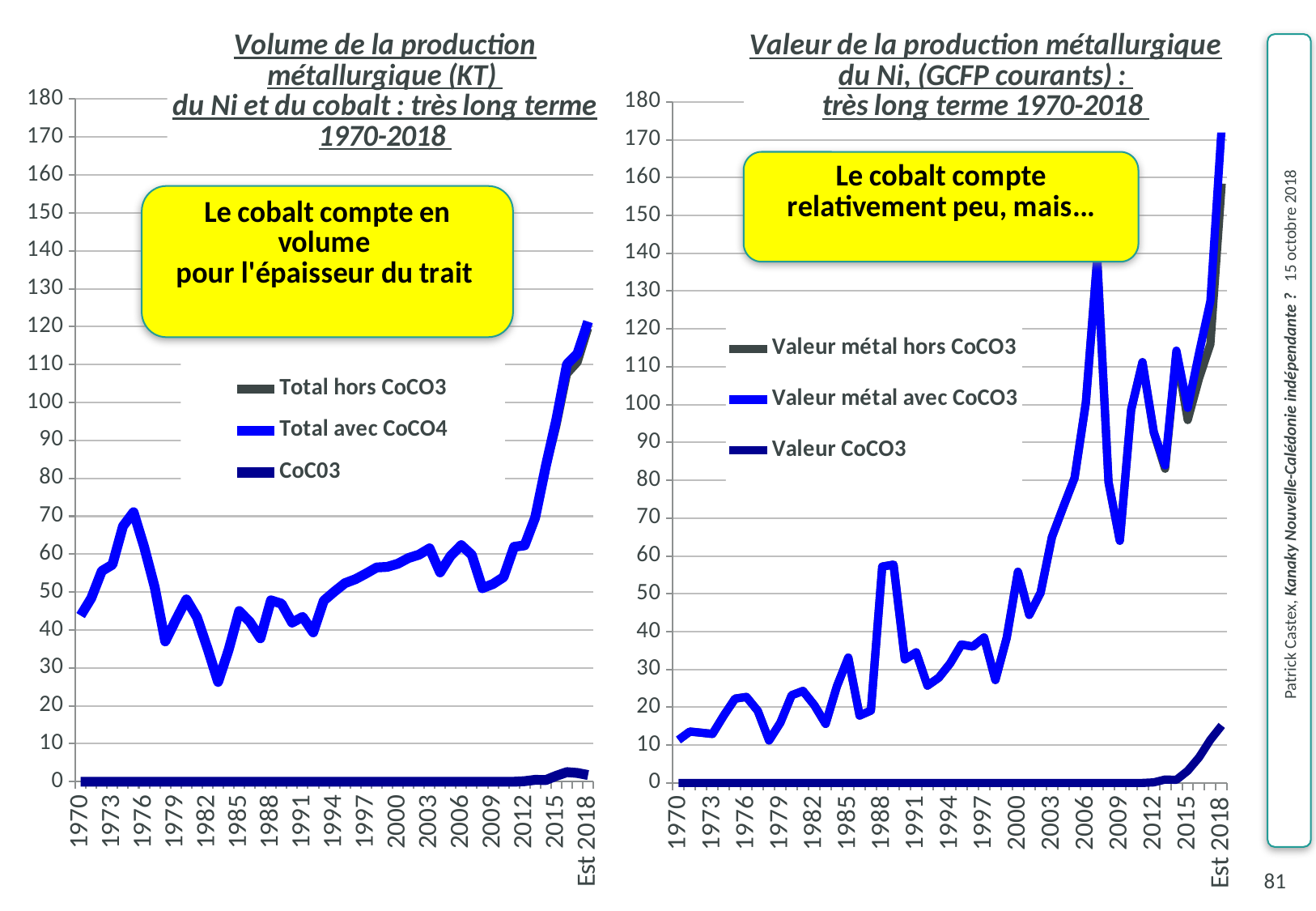

### Chart: Volume de la production métallurgique (KT)
du Ni et du cobalt : très long terme 1970-2018

| Category | Total hors CoCO3 | Total avec CoCO4 | CoC03 |
|---|---|---|---|
| 1970 | 43.821 | 43.821 | 0.0 |
| 1971 | 48.391 | 48.391 | 0.0 |
| 1972 | 55.546 | 55.546 | 0.0 |
| 1973 | 57.235 | 57.235 | 0.0 |
| 1974 | 67.37 | 67.37 | 0.0 |
| 1975 | 71.068 | 71.068 | 0.0 |
| 1976 | 61.928 | 61.928 | 0.0 |
| 1977 | 51.321 | 51.321 | 0.0 |
| 1978 | 36.992 | 36.992 | 0.0 |
| 1979 | 42.635 | 42.635 | 0.0 |
| 1980 | 48.059 | 48.059 | 0.0 |
| 1981 | 43.369 | 43.369 | 0.0 |
| 1982 | 35.15 | 35.15 | 0.0 |
| 1983 | 26.295 | 26.295 | 0.0 |
| 1984 | 34.8 | 34.8 | 0.0 |
| 1985 | 45.008 | 45.008 | 0.0 |
| 1986 | 42.161 | 42.161 | 0.0 |
| 1987 | 37.814 | 37.814 | 0.0 |
| 1988 | 47.822 | 47.822 | 0.0 |
| 1989 | 46.935 | 46.935 | 0.0 |
| 1990 | 41.961 | 41.961 | 0.0 |
| 1991 | 43.452 | 43.452 | 0.0 |
| 1992 | 39.37 | 39.37 | 0.0 |
| 1993 | 47.733 | 47.733 | 0.0 |
| 1994 | 50.129 | 50.129 | 0.0 |
| 1995 | 52.343 | 52.343 | 0.0 |
| 1996 | 53.412 | 53.412 | 0.0 |
| 1997 | 54.892 | 54.892 | 0.0 |
| 1998 | 56.502 | 56.502 | 0.0 |
| 1999 | 56.642 | 56.642 | 0.0 |
| 2000 | 57.463 | 57.463 | 0.0 |
| 2001 | 58.973 | 58.973 | 0.0 |
| 2002 | 59.867 | 59.867 | 0.0 |
| 2003 | 61.523 | 61.523 | 0.0 |
| 2004 | 55.18 | 55.18 | 0.0 |
| 2005 | 59.576 | 59.576 | 0.0 |
| 2006 | 62.378 | 62.378 | 0.0 |
| 2007 | 59.796285 | 59.796285 | 0.0 |
| 2008 | 51.031053 | 51.031053 | 0.0 |
| 2009 | 52.131514 | 52.131514 | 0.0 |
| 2010 | 53.940484 | 53.940484 | 0.0 |
| 2011 | 61.927379 | 61.927379 | 0.0 |
| 2012 | 62.177903 | 62.329203 | 0.151299999999999 |
| 2013 | 69.20607101896748 | 69.70862223469219 | 0.502551215724694 |
| 2014 | 82.754493843 | 83.1895598122183 | 0.4350659692183 |
| 2015 | 93.97699539999998 | 95.5446854 | 1.567689999999999 |
| 2016 | 107.538325 | 110.069205 | 2.530879999999996 |
| 2017 | 110.618732 | 112.920605 | 2.301873 |
| Est 2018 | 119.5788230796415 | 121.3401697869648 | 1.761346707323284 |

### Chart: Valeur de la production métallurgique du Ni, (GCFP courants) :
très long terme 1970-2018

| Category | Valeur métal hors CoCO3 | Valeur métal avec CoCO3 | Valeur CoCO3 |
|---|---|---|---|
| 1970 | 11.3579112649898 | 11.3579112649898 | 0.0 |
| 1971 | 13.5662692427756 | 13.5662692427756 | 0.0 |
| 1972 | 13.26465934671118 | 13.26465934671118 | 0.0 |
| 1973 | 12.95072712043555 | 12.95072712043555 | 0.0 |
| 1974 | 17.8340609560093 | 17.8340609560093 | 0.0 |
| 1975 | 22.28152099879178 | 22.28152099879178 | 0.0 |
| 1976 | 22.71739719163317 | 22.71739719163317 | 0.0 |
| 1977 | 19.05048269604908 | 19.05048269604908 | 0.0 |
| 1978 | 11.2237654723127 | 11.2237654723127 | 0.0 |
| 1979 | 15.94153923228414 | 15.94153923228414 | 0.0 |
| 1980 | 23.1701850358423 | 23.1701850358423 | 0.0 |
| 1981 | 24.30780408744824 | 24.30780408744824 | 0.0 |
| 1982 | 20.54445387581285 | 20.54445387581285 | 0.0 |
| 1983 | 15.6061042575598 | 15.6061042575598 | 0.0 |
| 1984 | 25.58032522943165 | 25.58032522943165 | 0.0 |
| 1985 | 33.12128485122743 | 33.12128485122743 | 0.0 |
| 1986 | 17.80026659234309 | 17.80026659234309 | 0.0 |
| 1987 | 19.1186268102488 | 19.1186268102488 | 0.0 |
| 1988 | 57.1695482406838 | 57.1695482406838 | 0.0 |
| 1989 | 57.69915120140653 | 57.69915120140653 | 0.0 |
| 1990 | 32.65728489779885 | 32.65728489779885 | 0.0 |
| 1991 | 34.4982928140667 | 34.4982928140667 | 0.0 |
| 1992 | 25.71208527131783 | 25.71208527131783 | 0.0 |
| 1993 | 27.80786230139624 | 27.80786230139624 | 0.0 |
| 1994 | 31.56513983204808 | 31.56513983204808 | 0.0 |
| 1995 | 36.58482585655375 | 36.58482585655375 | 0.0 |
| 1996 | 36.04252576918084 | 36.04252576918084 | 0.0 |
| 1997 | 38.43585139229025 | 38.43585139229025 | 0.0 |
| 1998 | 27.19827549892054 | 27.19827549892054 | 0.0 |
| 1999 | 38.31791536977037 | 38.31791536977037 | 0.0 |
| 2000 | 55.813389321022 | 55.813389321022 | 0.0 |
| 2001 | 44.4057468638053 | 44.4057468638053 | 0.0 |
| 2002 | 50.26967545868324 | 50.26967545868324 | 0.0 |
| 2003 | 64.98948869543338 | 64.98948869543338 | 0.0 |
| 2004 | 72.9239836593258 | 72.9239836593258 | 0.0 |
| 2005 | 80.6508282828835 | 80.6508282828835 | 0.0 |
| 2006 | 100.5813803747185 | 100.5813803747185 | 0.0 |
| 2007 | 138.5938118934164 | 138.5938118934164 | 0.0 |
| 2008 | 79.48178776466058 | 79.48178776466058 | 0.0 |
| 2009 | 63.99671521789063 | 63.99671521789063 | 0.0 |
| 2010 | 98.62375568594413 | 98.62375568594413 | 0.0 |
| 2011 | 111.2163715515545 | 111.2163715515545 | 0.0 |
| 2012 | 92.5978217663446 | 92.7461848662783 | 0.148363099933704 |
| 2013 | 83.03085584215545 | 83.92493726778265 | 0.894081425627164 |
| 2014 | 113.4697086170265 | 114.2835017321267 | 0.813793115100168 |
| 2015 | 95.9246730827353 | 99.13030047699532 | 3.205627394260105 |
| 2016 | 106.9320177416859 | 113.6791985066222 | 6.747180764936314 |
| 2017 | 115.987540648164 | 127.3781417254856 | 11.3906010773217 |
| Est 2018 | 158.4118457991063 | 173.601179212892 | 15.18933341378576 |